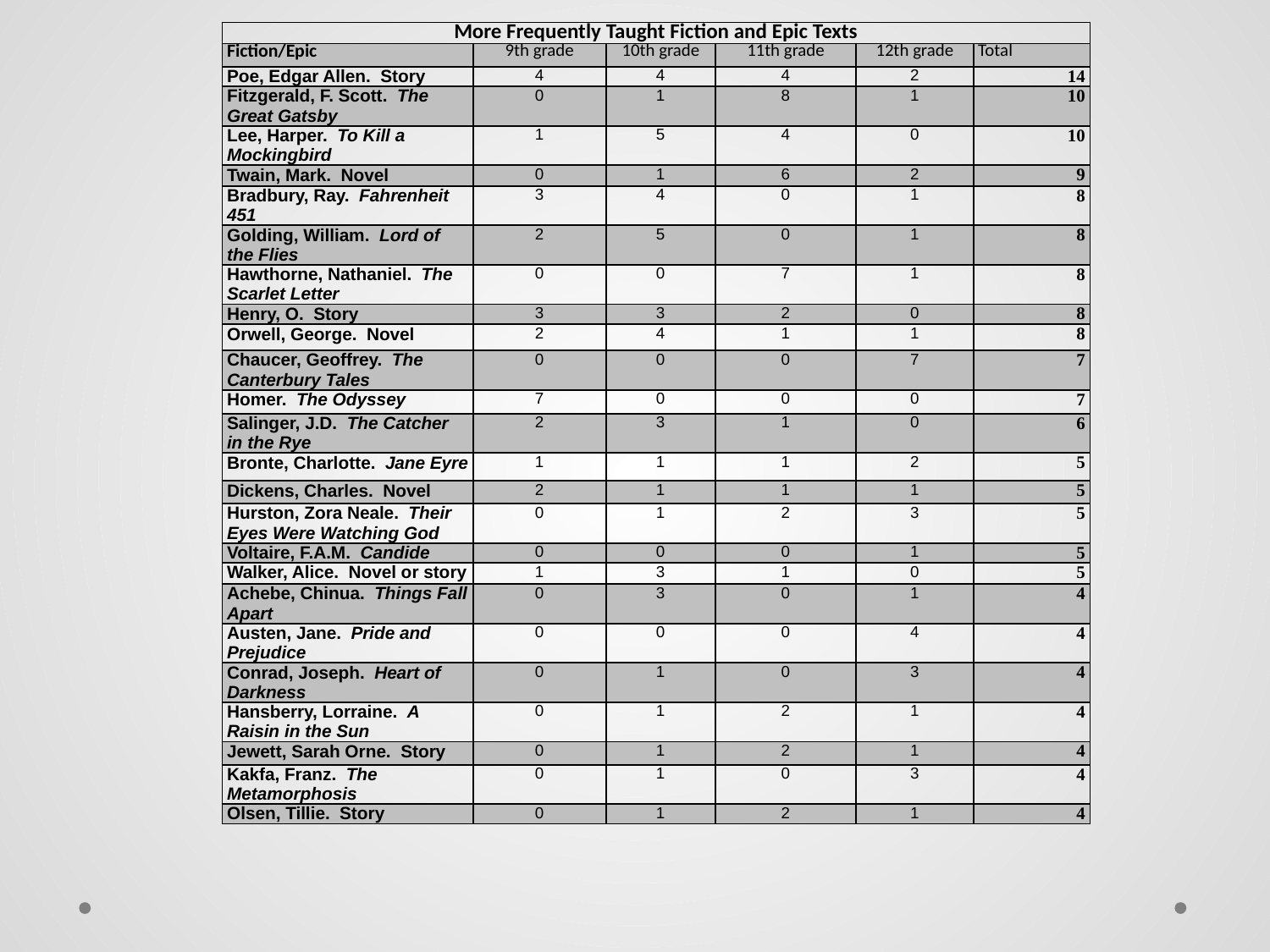

| More Frequently Taught Fiction and Epic Texts |  |  |  |  |  |
| --- | --- | --- | --- | --- | --- |
| Fiction/Epic | 9th grade | 10th grade | 11th grade | 12th grade | Total |
| Poe, Edgar Allen. Story | 4 | 4 | 4 | 2 | 14 |
| Fitzgerald, F. Scott. The Great Gatsby | 0 | 1 | 8 | 1 | 10 |
| Lee, Harper. To Kill a Mockingbird | 1 | 5 | 4 | 0 | 10 |
| Twain, Mark. Novel | 0 | 1 | 6 | 2 | 9 |
| Bradbury, Ray. Fahrenheit 451 | 3 | 4 | 0 | 1 | 8 |
| Golding, William. Lord of the Flies | 2 | 5 | 0 | 1 | 8 |
| Hawthorne, Nathaniel. The Scarlet Letter | 0 | 0 | 7 | 1 | 8 |
| Henry, O. Story | 3 | 3 | 2 | 0 | 8 |
| Orwell, George. Novel | 2 | 4 | 1 | 1 | 8 |
| Chaucer, Geoffrey. The Canterbury Tales | 0 | 0 | 0 | 7 | 7 |
| Homer. The Odyssey | 7 | 0 | 0 | 0 | 7 |
| Salinger, J.D. The Catcher in the Rye | 2 | 3 | 1 | 0 | 6 |
| Bronte, Charlotte. Jane Eyre | 1 | 1 | 1 | 2 | 5 |
| Dickens, Charles. Novel | 2 | 1 | 1 | 1 | 5 |
| Hurston, Zora Neale. Their Eyes Were Watching God | 0 | 1 | 2 | 3 | 5 |
| Voltaire, F.A.M. Candide | 0 | 0 | 0 | 1 | 5 |
| Walker, Alice. Novel or story | 1 | 3 | 1 | 0 | 5 |
| Achebe, Chinua. Things Fall Apart | 0 | 3 | 0 | 1 | 4 |
| Austen, Jane. Pride and Prejudice | 0 | 0 | 0 | 4 | 4 |
| Conrad, Joseph. Heart of Darkness | 0 | 1 | 0 | 3 | 4 |
| Hansberry, Lorraine. A Raisin in the Sun | 0 | 1 | 2 | 1 | 4 |
| Jewett, Sarah Orne. Story | 0 | 1 | 2 | 1 | 4 |
| Kakfa, Franz. The Metamorphosis | 0 | 1 | 0 | 3 | 4 |
| Olsen, Tillie. Story | 0 | 1 | 2 | 1 | 4 |